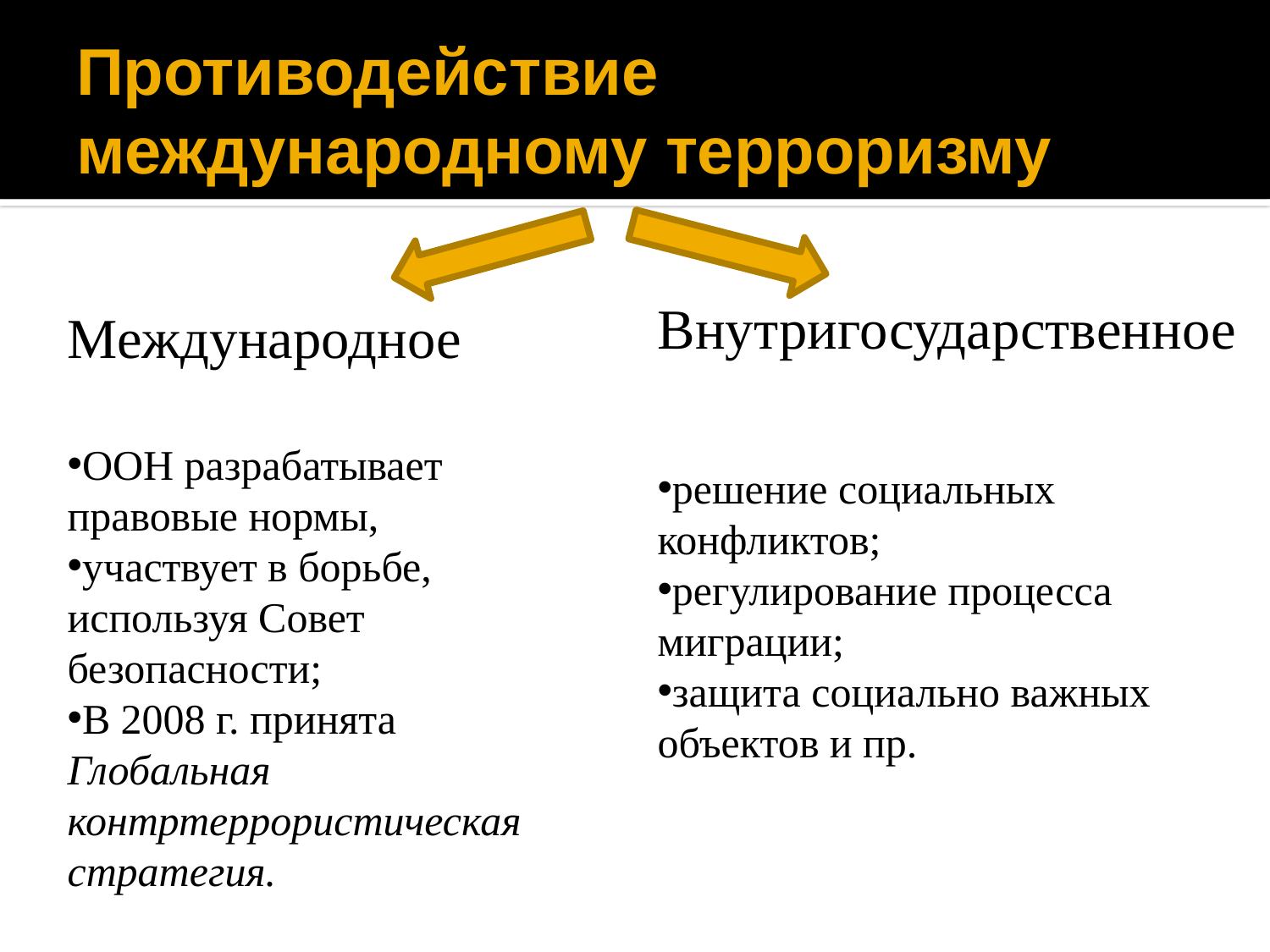

# Противодействие международному терроризму

Внутригосударственное

решение социальных конфликтов;
регулирование процесса миграции;
защита социально важных объектов и пр.
Международное

ООН разрабатывает правовые нормы,
участвует в борьбе, используя Совет безопасности;
В 2008 г. принята Глобальная контртеррористическая стратегия.